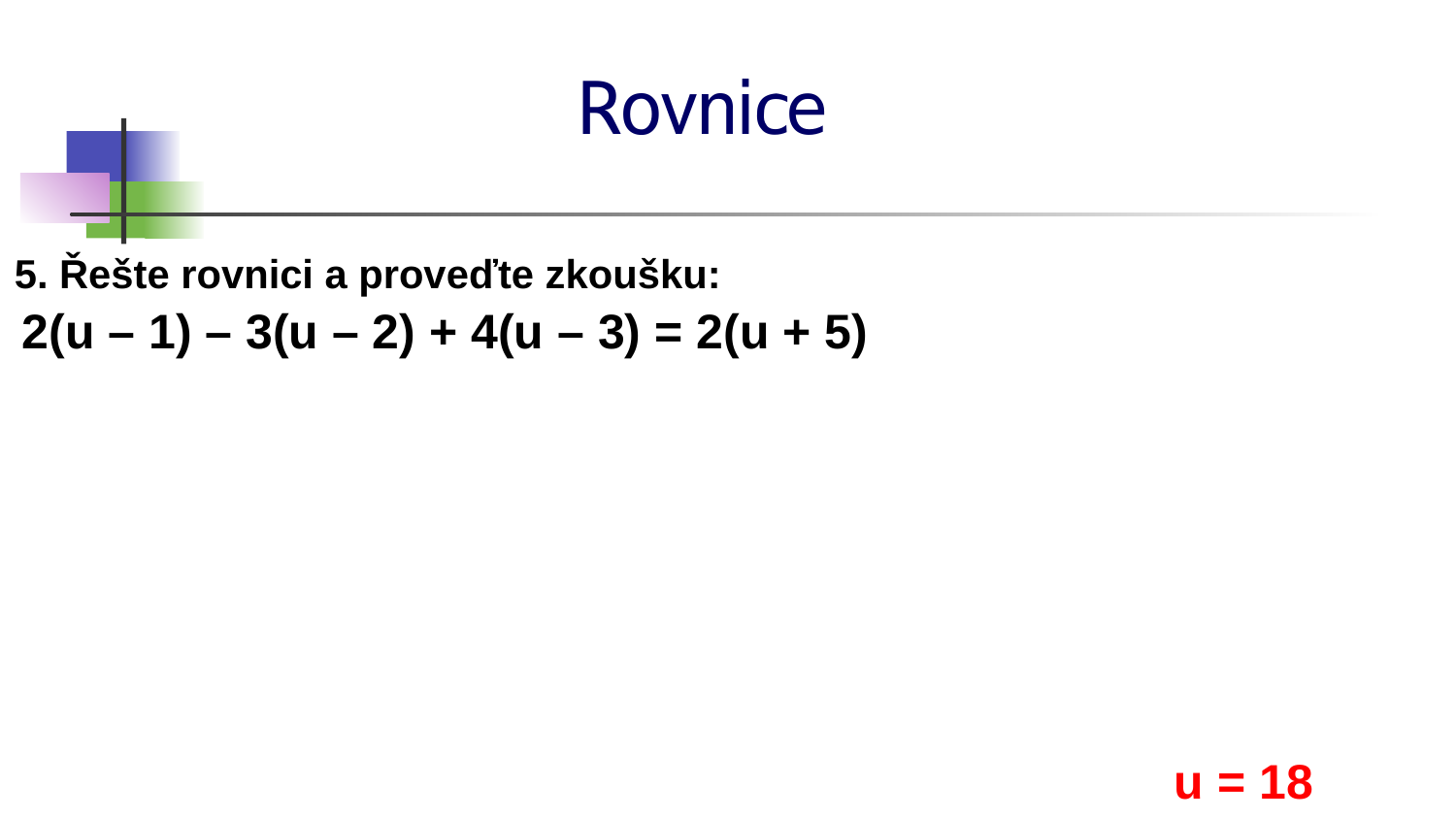

# Rovnice
5. Řešte rovnici a proveďte zkoušku:
 2(u – 1) – 3(u – 2) + 4(u – 3) = 2(u + 5)
 u = 18